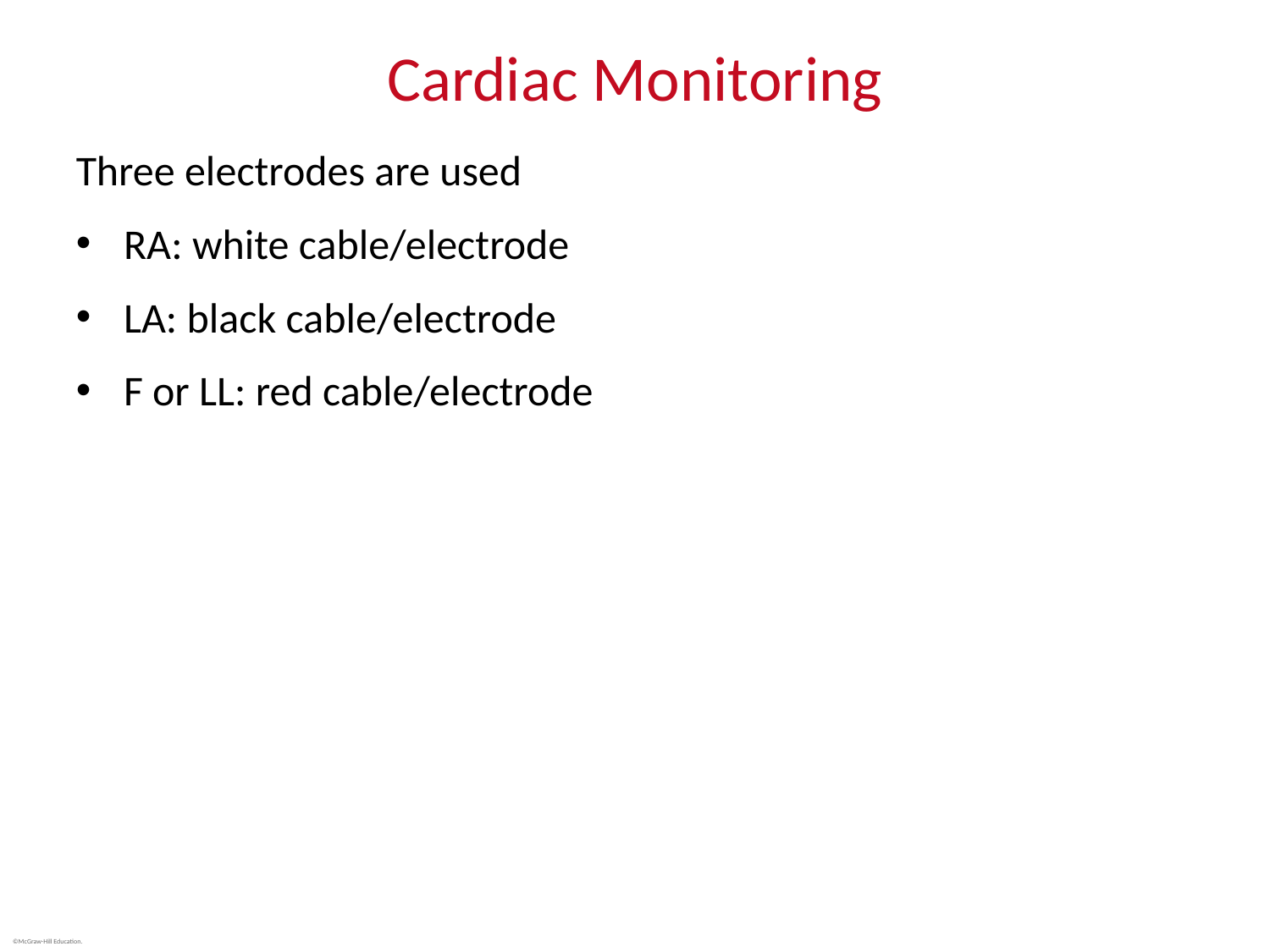

# Cardiac Monitoring
Three electrodes are used
RA: white cable/electrode
LA: black cable/electrode
F or LL: red cable/electrode